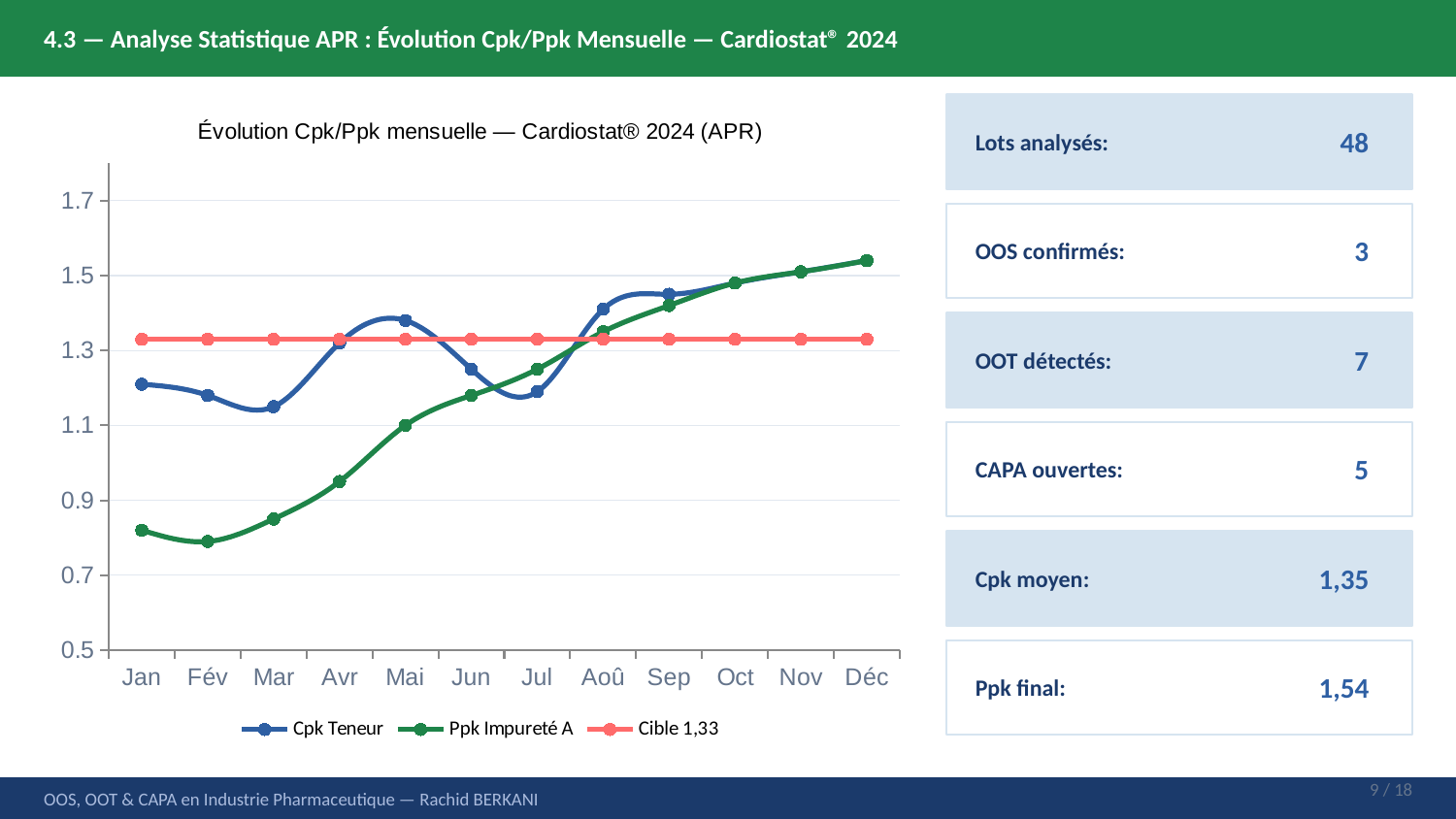

4.3 — Analyse Statistique APR : Évolution Cpk/Ppk Mensuelle — Cardiostat® 2024

### Chart: Évolution Cpk/Ppk mensuelle — Cardiostat® 2024 (APR)

| Category | Cpk Teneur | Ppk Impureté A | Cible 1,33 |
|---|---|---|---|
| Jan | 1.21 | 0.82 | 1.33 |
| Fév | 1.18 | 0.79 | 1.33 |
| Mar | 1.15 | 0.85 | 1.33 |
| Avr | 1.32 | 0.95 | 1.33 |
| Mai | 1.38 | 1.1 | 1.33 |
| Jun | 1.25 | 1.18 | 1.33 |
| Jul | 1.19 | 1.25 | 1.33 |
| Aoû | 1.41 | 1.35 | 1.33 |
| Sep | 1.45 | 1.42 | 1.33 |
| Oct | 1.48 | 1.48 | 1.33 |
| Nov | 1.51 | 1.51 | 1.33 |
| Déc | 1.54 | 1.54 | 1.33 |
Lots analysés:
48

OOS confirmés:
3

OOT détectés:
7

CAPA ouvertes:
5

Cpk moyen:
1,35

Ppk final:
1,54
9 / 18

OOS, OOT & CAPA en Industrie Pharmaceutique — Rachid BERKANI